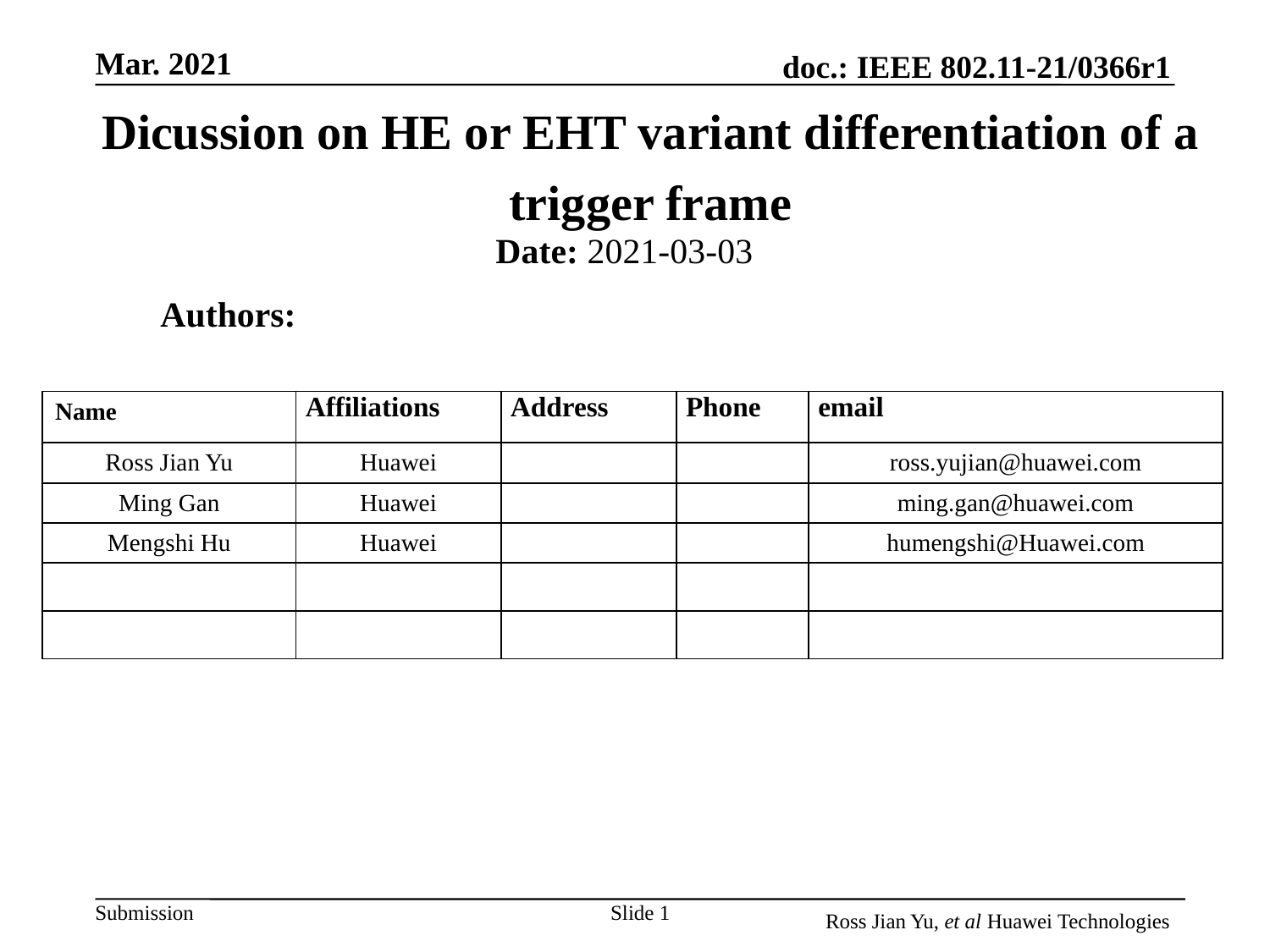

# Dicussion on HE or EHT variant differentiation of a trigger frame
Date: 2021-03-03
Authors:
| Name | Affiliations | Address | Phone | email |
| --- | --- | --- | --- | --- |
| Ross Jian Yu | Huawei |  |  | ross.yujian@huawei.com |
| Ming Gan | Huawei |  |  | ming.gan@huawei.com |
| Mengshi Hu | Huawei |  |  | humengshi@Huawei.com |
|  |  |  |  |  |
|  |  |  |  |  |
Slide 1